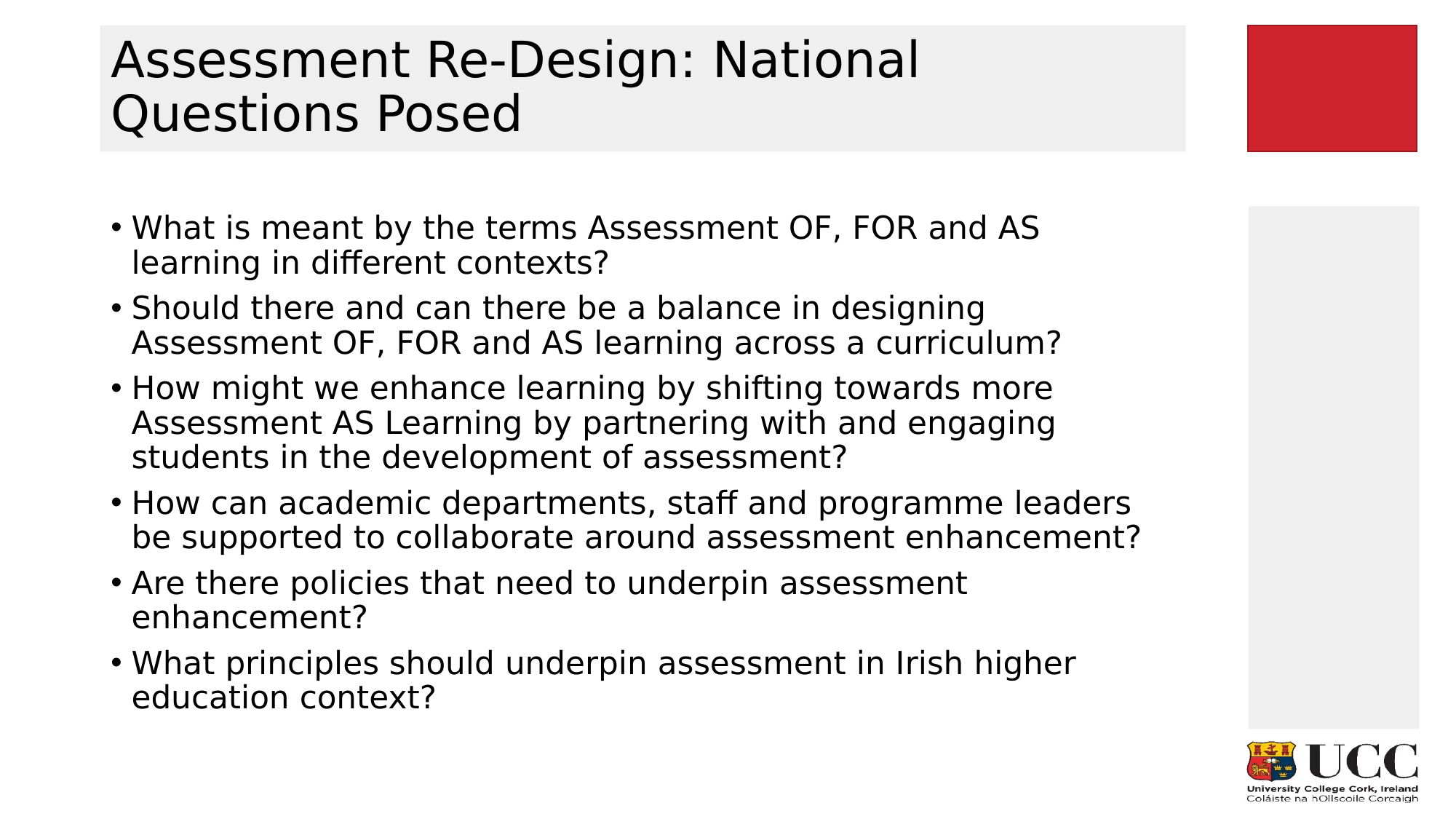

# Assessment Re-Design: National Questions Posed
What is meant by the terms Assessment OF, FOR and AS learning in different contexts?
Should there and can there be a balance in designing Assessment OF, FOR and AS learning across a curriculum?
How might we enhance learning by shifting towards more Assessment AS Learning by partnering with and engaging students in the development of assessment?
How can academic departments, staff and programme leaders be supported to collaborate around assessment enhancement?
Are there policies that need to underpin assessment enhancement?
What principles should underpin assessment in Irish higher education context?